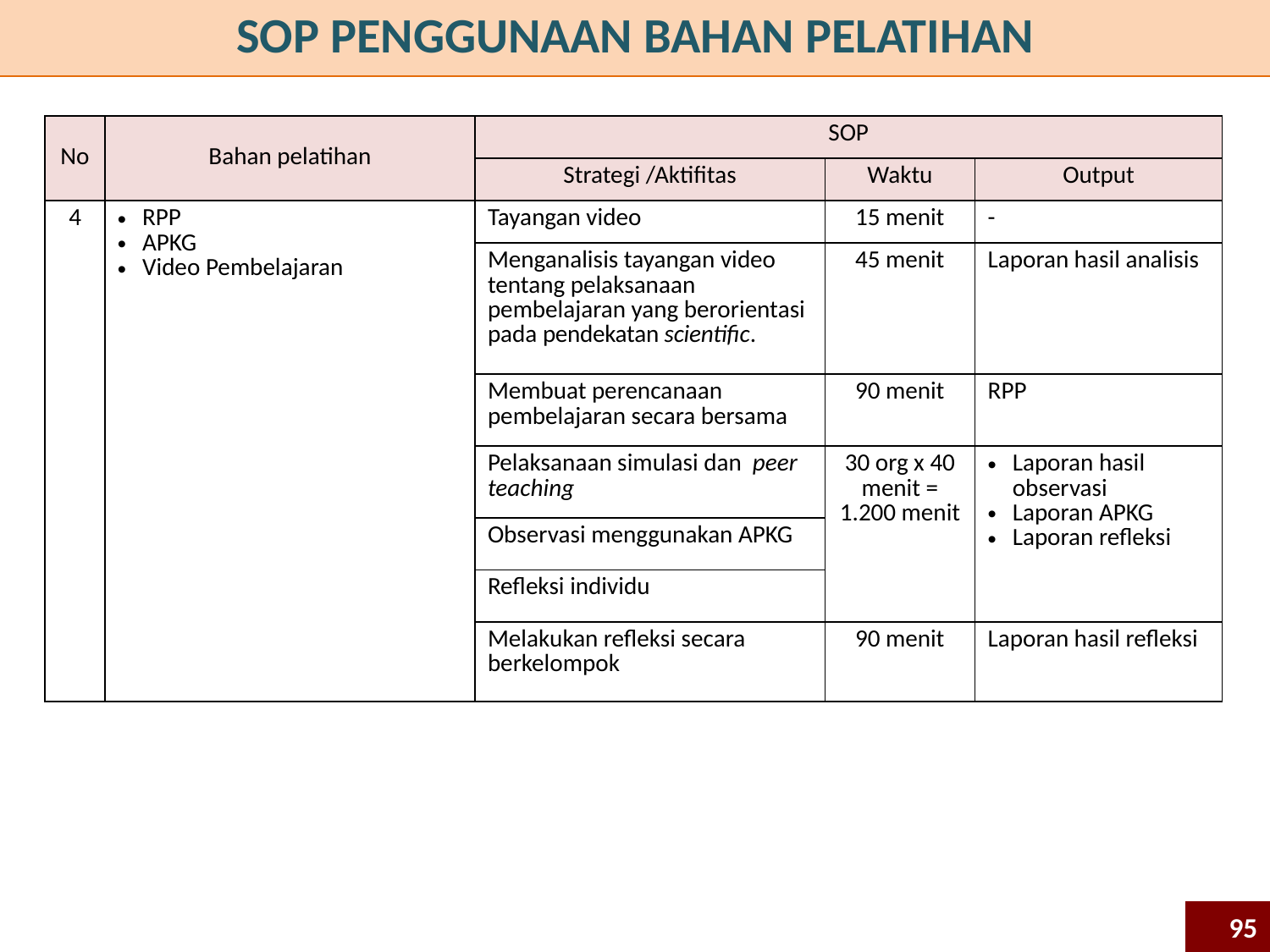

# SOP PENGGUNAAN BAHAN PELATIHAN
| No | Bahan pelatihan | SOP |  |  |
| --- | --- | --- | --- | --- |
|  |  | Strategi /Aktifitas | Waktu | Output |
| 4 | RPP APKG Video Pembelajaran | Tayangan video | 15 menit | - |
|  |  | Menganalisis tayangan video tentang pelaksanaan pembelajaran yang berorientasi pada pendekatan scientific. | 45 menit | Laporan hasil analisis |
|  |  | Membuat perencanaan pembelajaran secara bersama | 90 menit | RPP |
|  |  | Pelaksanaan simulasi dan peer teaching | 30 org x 40 menit = 1.200 menit | Laporan hasil observasi Laporan APKG Laporan refleksi |
|  |  | Observasi menggunakan APKG |  |  |
|  |  | Refleksi individu |  |  |
|  |  | Melakukan refleksi secara berkelompok | 90 menit | Laporan hasil refleksi |
95